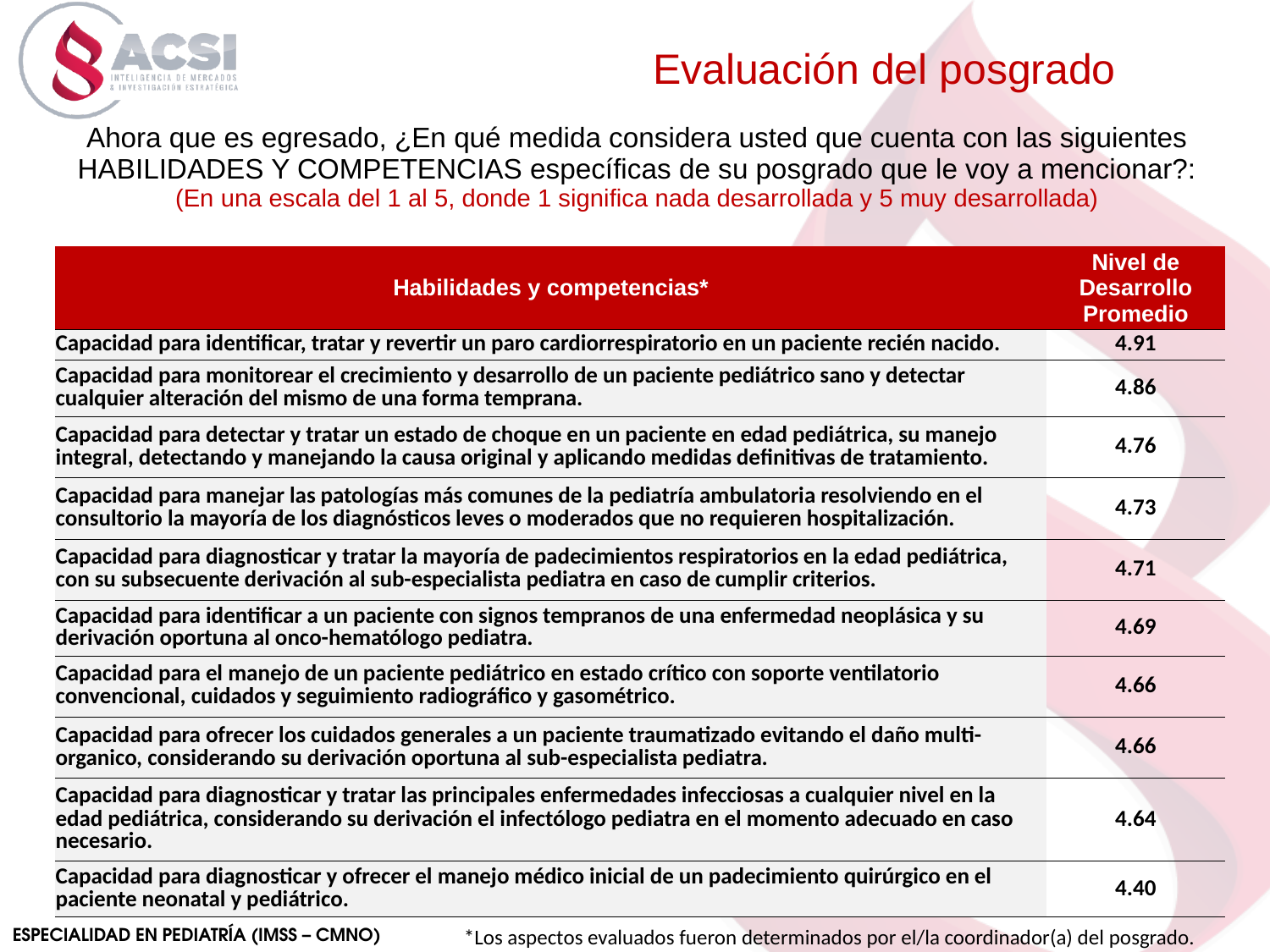

Evaluación del posgrado
Ahora que es egresado, ¿En qué medida considera usted que cuenta con las siguientes HABILIDADES Y COMPETENCIAS específicas de su posgrado que le voy a mencionar?:
(En una escala del 1 al 5, donde 1 significa nada desarrollada y 5 muy desarrollada)
| Habilidades y competencias\* | Nivel de Desarrollo Promedio |
| --- | --- |
| Capacidad para identificar, tratar y revertir un paro cardiorrespiratorio en un paciente recién nacido. | 4.91 |
| Capacidad para monitorear el crecimiento y desarrollo de un paciente pediátrico sano y detectar cualquier alteración del mismo de una forma temprana. | 4.86 |
| Capacidad para detectar y tratar un estado de choque en un paciente en edad pediátrica, su manejo integral, detectando y manejando la causa original y aplicando medidas definitivas de tratamiento. | 4.76 |
| Capacidad para manejar las patologías más comunes de la pediatría ambulatoria resolviendo en el consultorio la mayoría de los diagnósticos leves o moderados que no requieren hospitalización. | 4.73 |
| Capacidad para diagnosticar y tratar la mayoría de padecimientos respiratorios en la edad pediátrica, con su subsecuente derivación al sub-especialista pediatra en caso de cumplir criterios. | 4.71 |
| Capacidad para identificar a un paciente con signos tempranos de una enfermedad neoplásica y su derivación oportuna al onco-hematólogo pediatra. | 4.69 |
| Capacidad para el manejo de un paciente pediátrico en estado crítico con soporte ventilatorio convencional, cuidados y seguimiento radiográfico y gasométrico. | 4.66 |
| Capacidad para ofrecer los cuidados generales a un paciente traumatizado evitando el daño multi-organico, considerando su derivación oportuna al sub-especialista pediatra. | 4.66 |
| Capacidad para diagnosticar y tratar las principales enfermedades infecciosas a cualquier nivel en la edad pediátrica, considerando su derivación el infectólogo pediatra en el momento adecuado en caso necesario. | 4.64 |
| Capacidad para diagnosticar y ofrecer el manejo médico inicial de un padecimiento quirúrgico en el paciente neonatal y pediátrico. | 4.40 |

*Los aspectos evaluados fueron determinados por el/la coordinador(a) del posgrado.